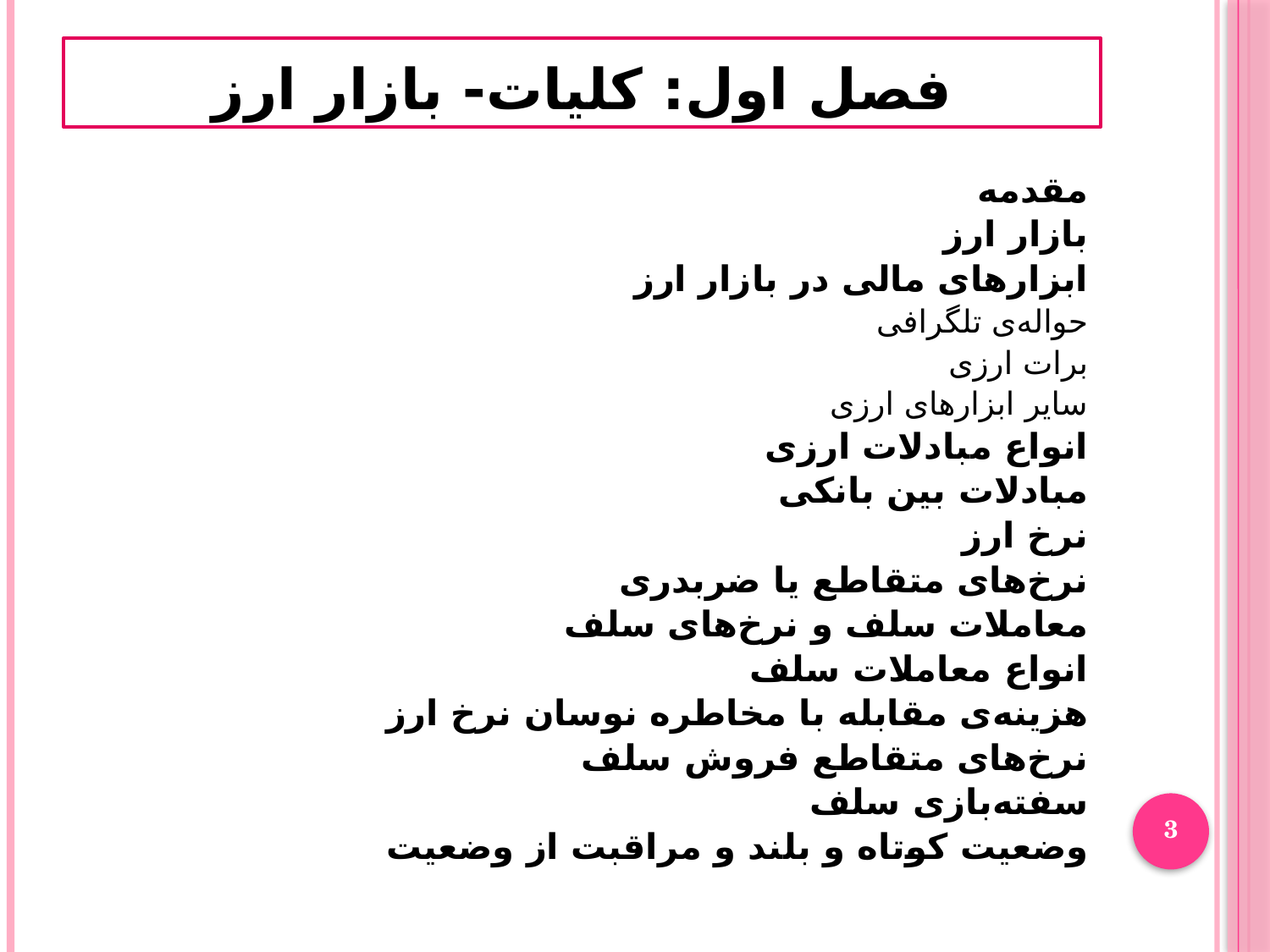

# فصل اول: کلیات- بازار ارز
مقدمه
بازار ارز
ابزارهای مالی در بازار ارز
حواله‌ی تلگرافی
برات ارزی
سایر ابزارهای ارزی
انواع مبادلات ارزی
مبادلات بین بانکی
نرخ ارز
نرخ‌های متقاطع یا ضربدری
معاملات سلف و نرخ‌های سلف
انواع معاملات سلف
هزینه‌ی مقابله با مخاطره نوسان نرخ ارز
نرخ‌های متقاطع فروش سلف
سفته‌بازی سلف
وضعیت کوتاه و بلند و مراقبت از وضعیت

3